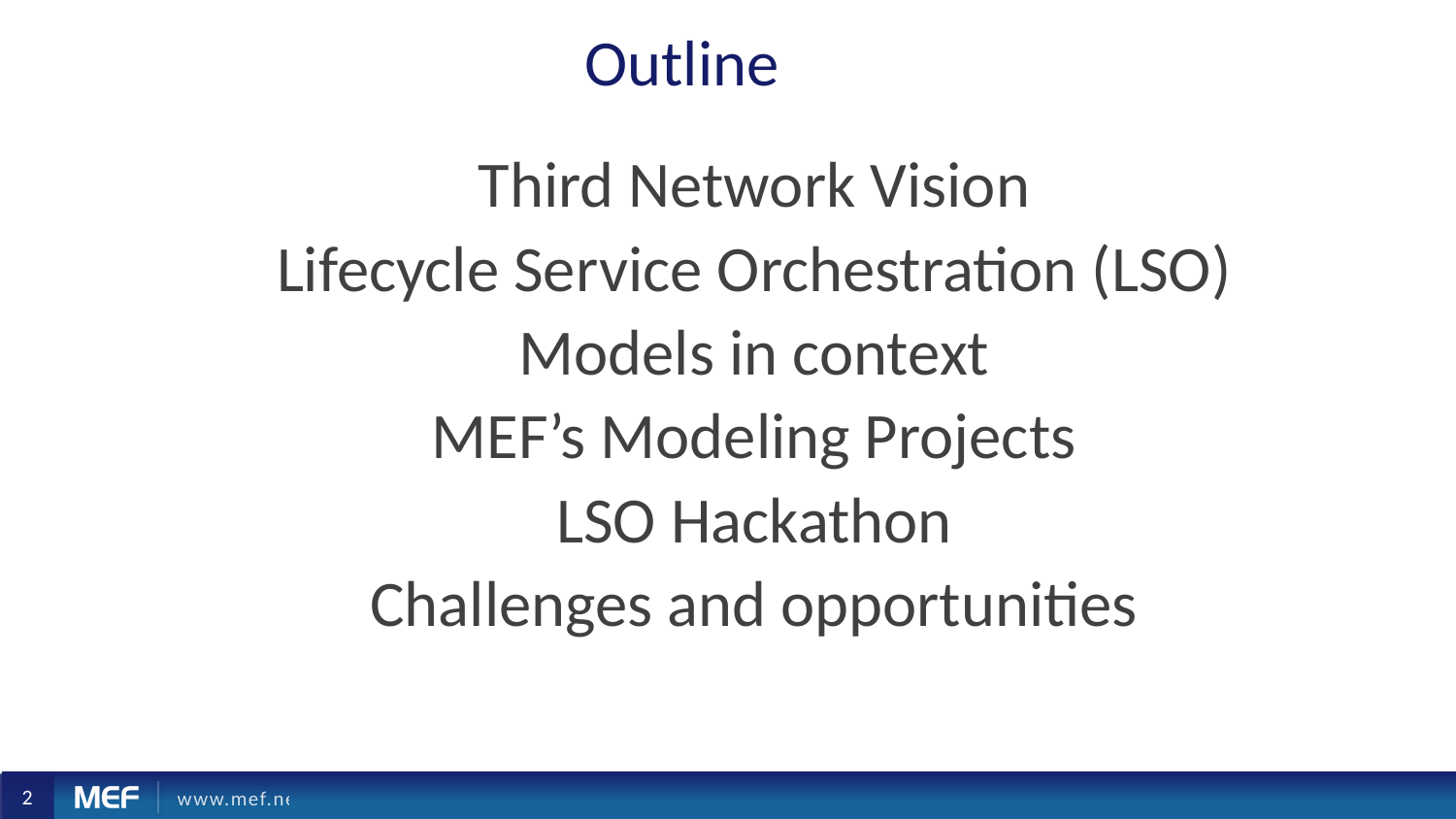

# Outline
Third Network Vision
Lifecycle Service Orchestration (LSO)
Models in context
MEF’s Modeling Projects
LSO Hackathon
Challenges and opportunities

2